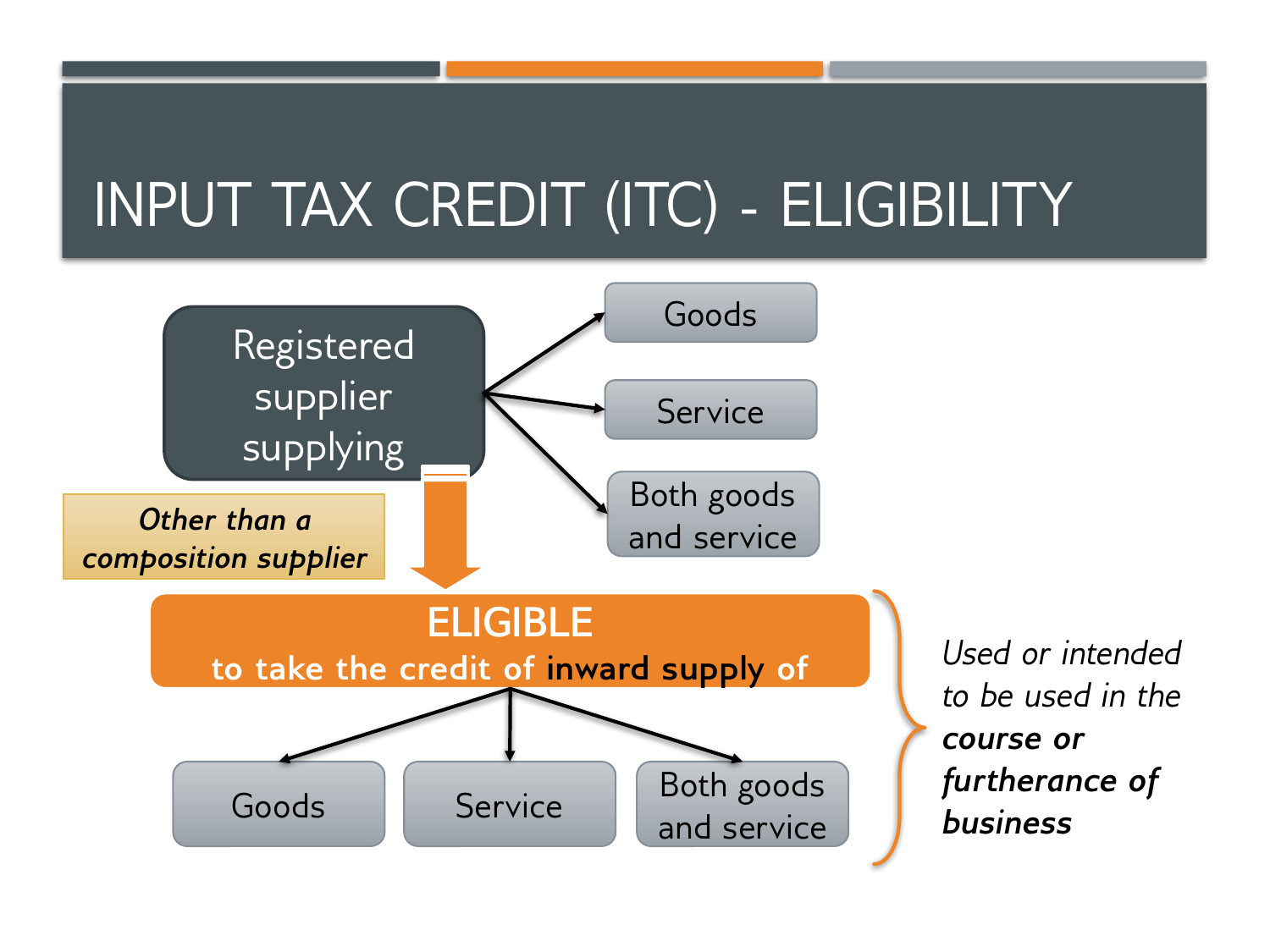

# Input Tax Credit (ITC) - Eligibility
Goods
Registered supplier supplying
Service
Both goods and service

Other than a composition supplier

ELIGIBLE
to take the credit of inward supply of
Used or intended to be used in the course or furtherance of business
Goods
Service
Both goods and service